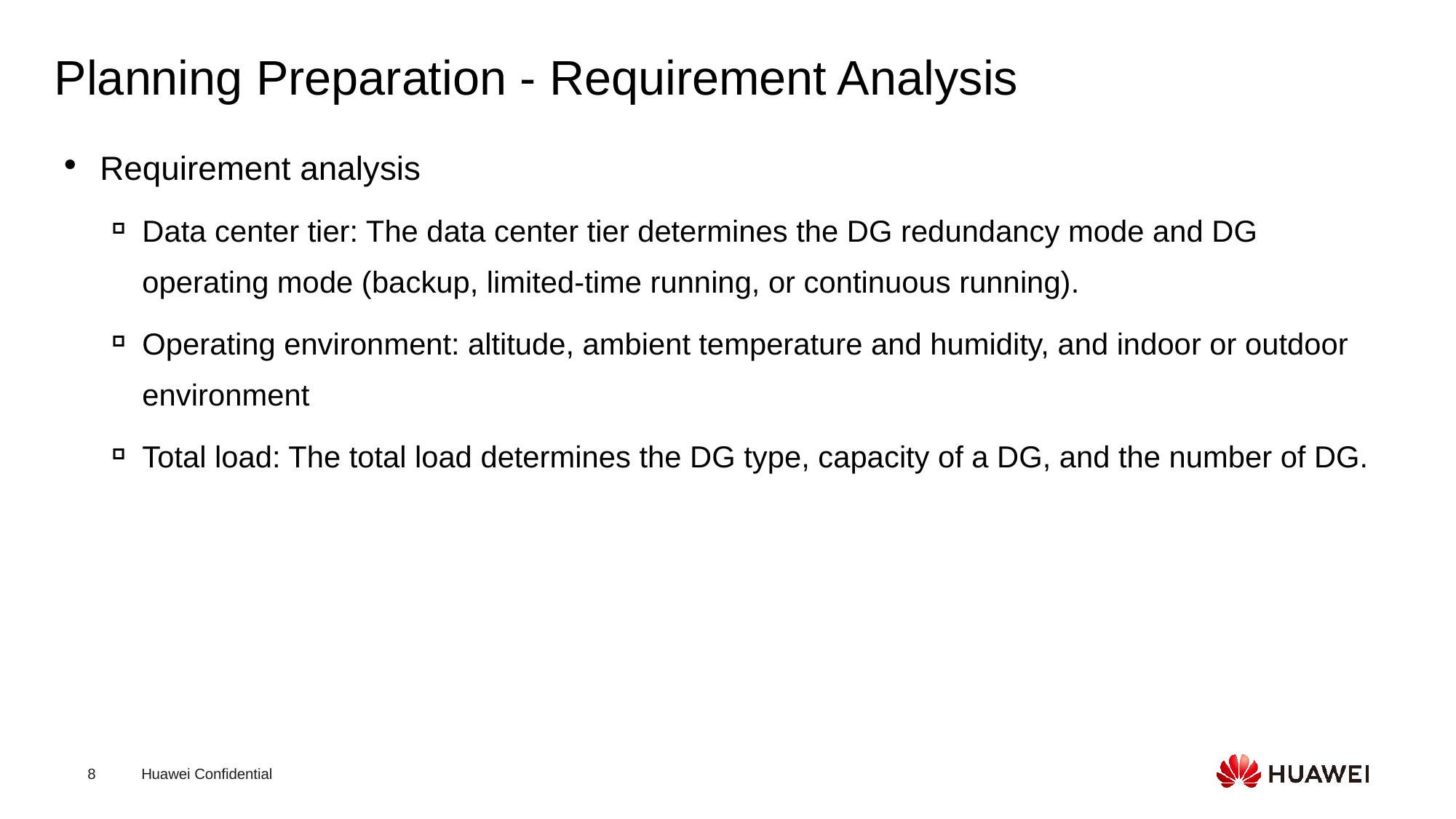

# Planning Preparation - Requirement Analysis
Requirement analysis
Data center tier: The data center tier determines the DG redundancy mode and DG operating mode (backup, limited-time running, or continuous running).
Operating environment: altitude, ambient temperature and humidity, and indoor or outdoor environment
Total load: The total load determines the DG type, capacity of a DG, and the number of DG.